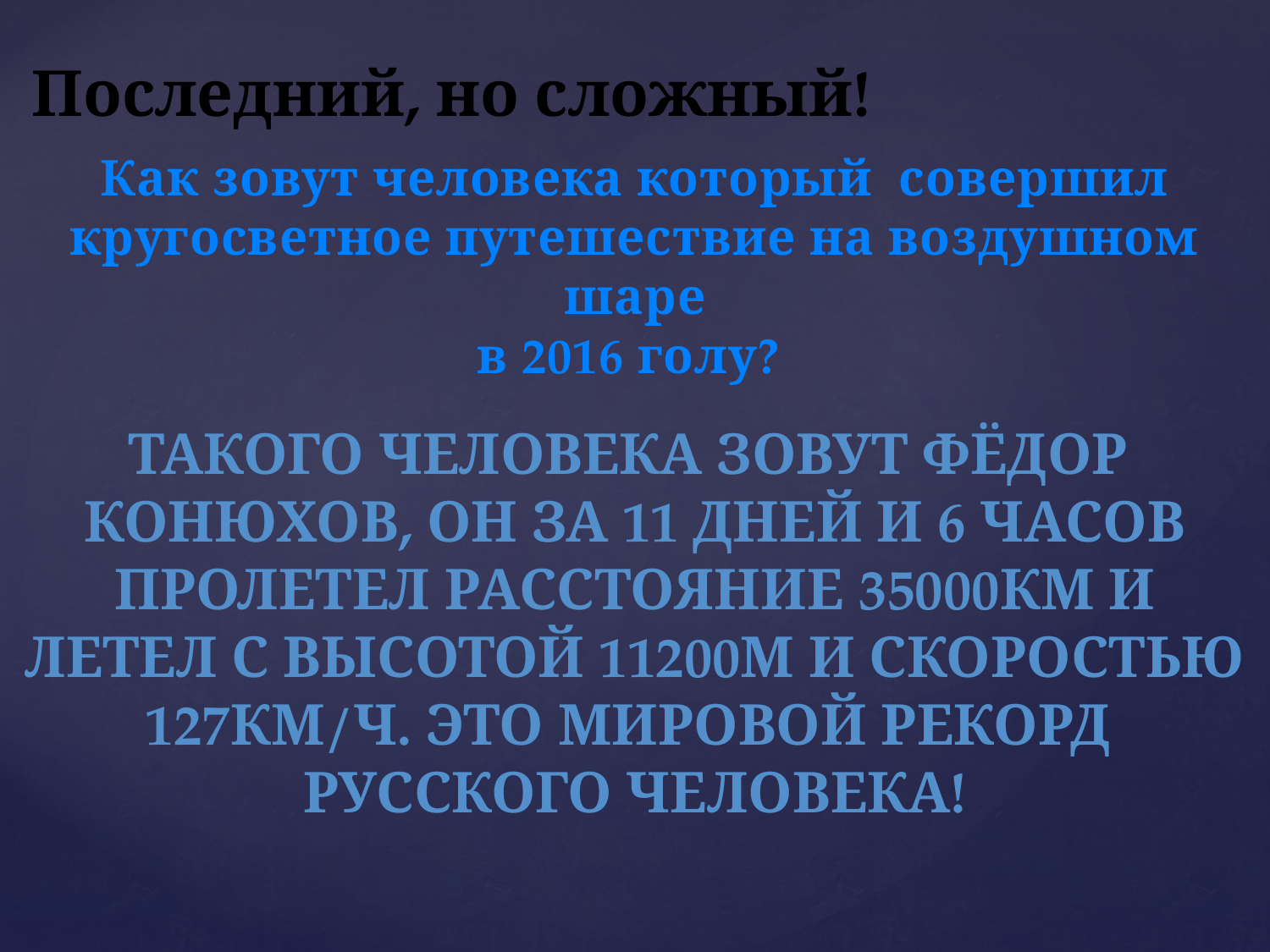

Последний, но сложный!
Как зовут человека который  совершил кругосветное путешествие на воздушном шаре
в 2016 голу?
Такого человека зовут фёдор
Конюхов, он за 11 дней и 6 часов
Пролетел расстояние 35000км и
Летел с высотой 11200м и скоростью
127км/ч. Это мировой рекорд
Русского человека!